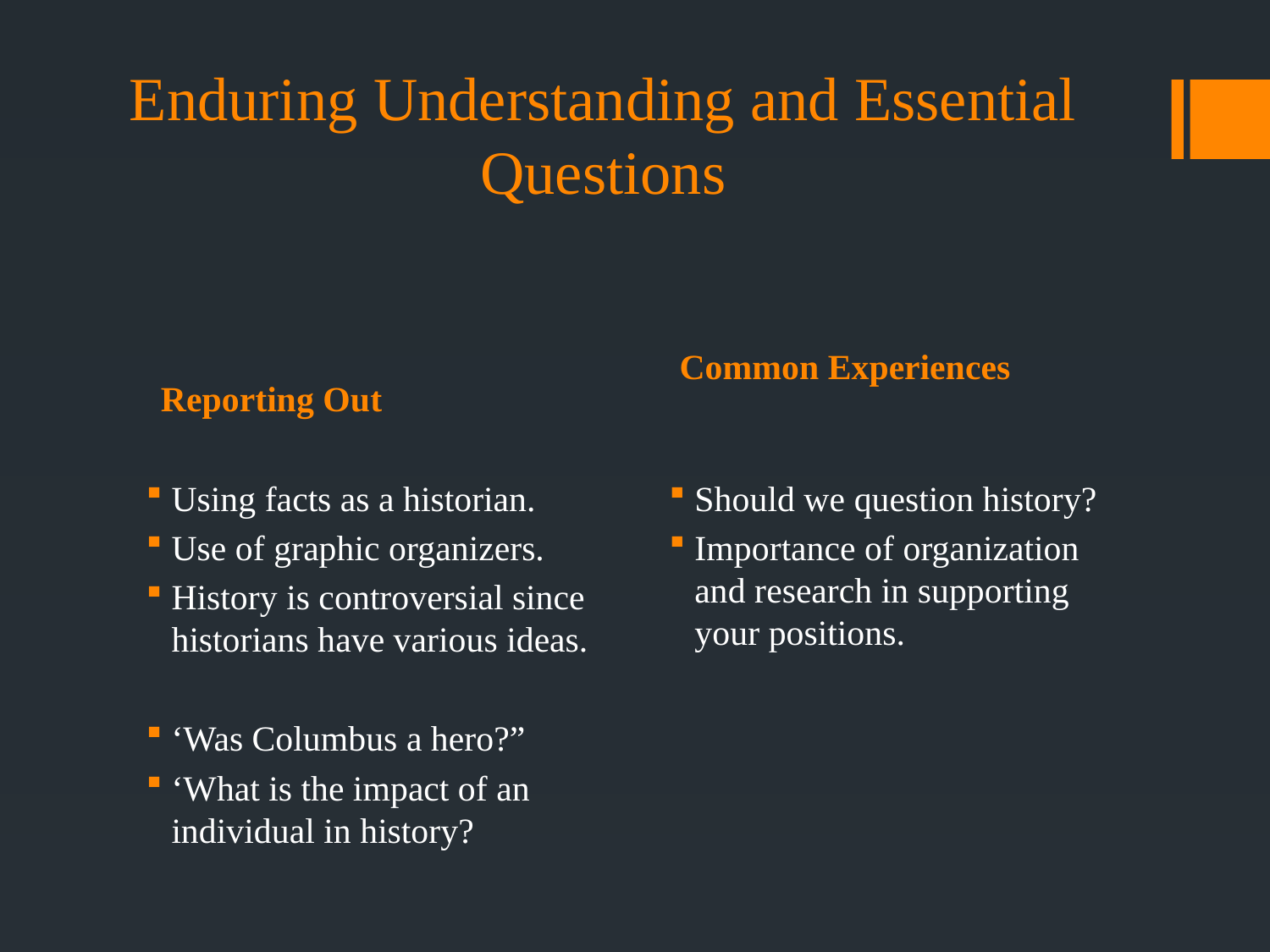

# Enduring Understanding and Essential Questions
Common Experiences
Reporting Out
Using facts as a historian.
Use of graphic organizers.
History is controversial since historians have various ideas.

‘Was Columbus a hero?”
‘What is the impact of an individual in history?
Should we question history?
Importance of organization and research in supporting your positions.